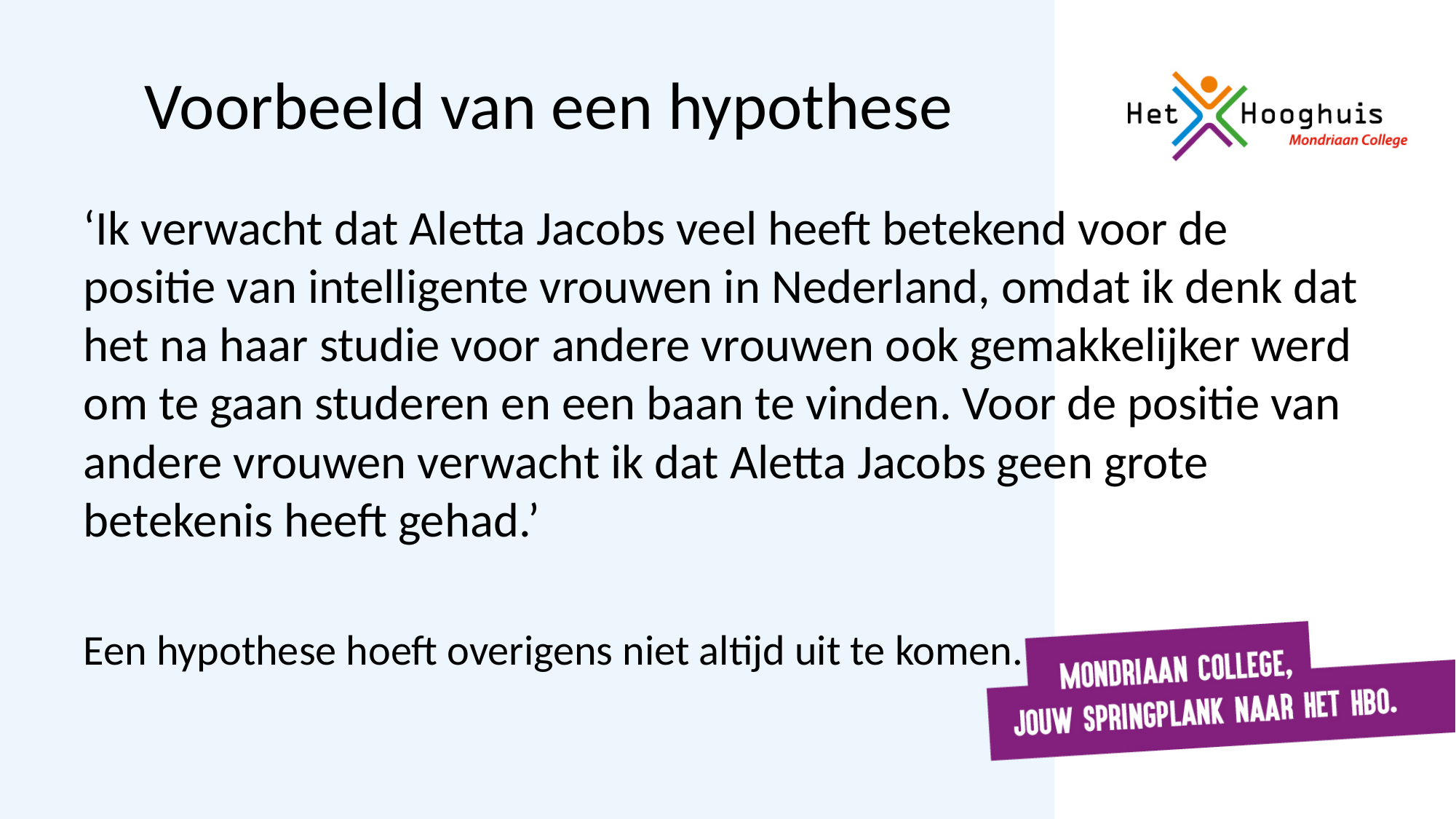

# Voorbeeld van een hypothese
‘Ik verwacht dat Aletta Jacobs veel heeft betekend voor de positie van intelligente vrouwen in Nederland, omdat ik denk dat het na haar studie voor andere vrouwen ook gemakkelijker werd om te gaan studeren en een baan te vinden. Voor de positie van andere vrouwen verwacht ik dat Aletta Jacobs geen grote betekenis heeft gehad.’

Een hypothese hoeft overigens niet altijd uit te komen.